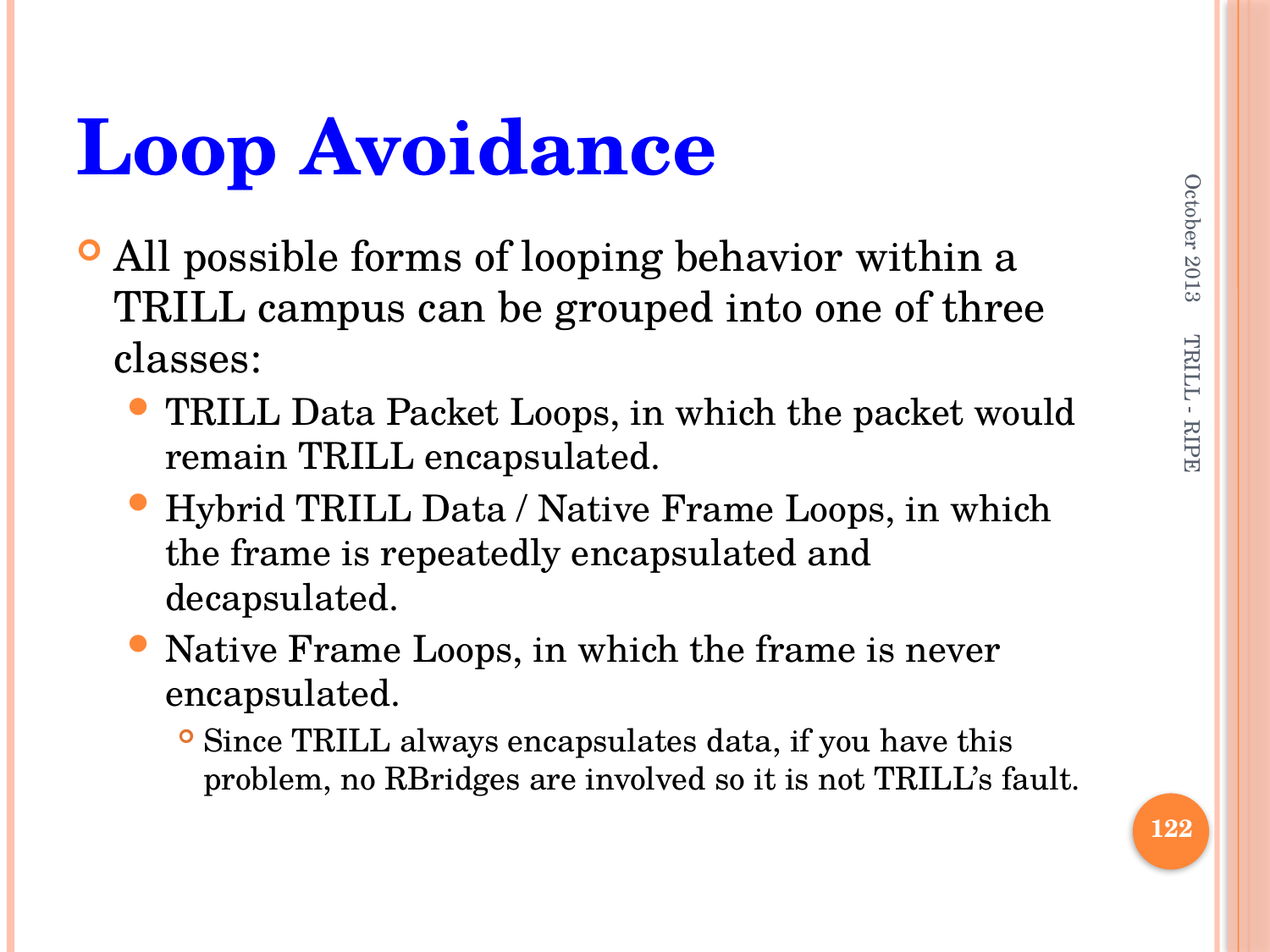

# Loop Avoidance
October 2013
All possible forms of looping behavior within a TRILL campus can be grouped into one of three classes:
TRILL Data Packet Loops, in which the packet would remain TRILL encapsulated.
Hybrid TRILL Data / Native Frame Loops, in which the frame is repeatedly encapsulated and decapsulated.
Native Frame Loops, in which the frame is never encapsulated.
Since TRILL always encapsulates data, if you have this problem, no RBridges are involved so it is not TRILL’s fault.
TRILL - RIPE
122